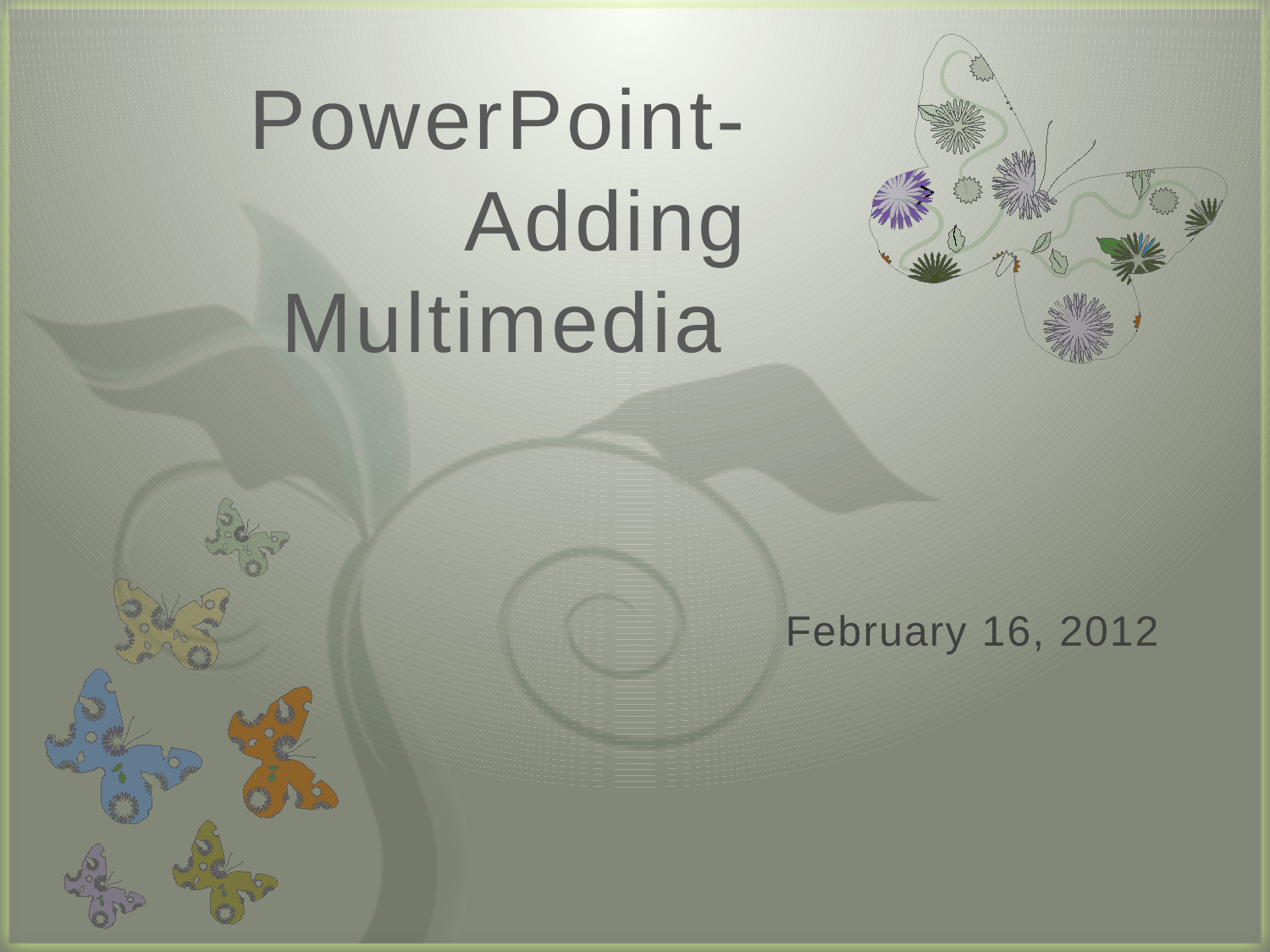

# PowerPoint- Adding Multimedia
February 16, 2012